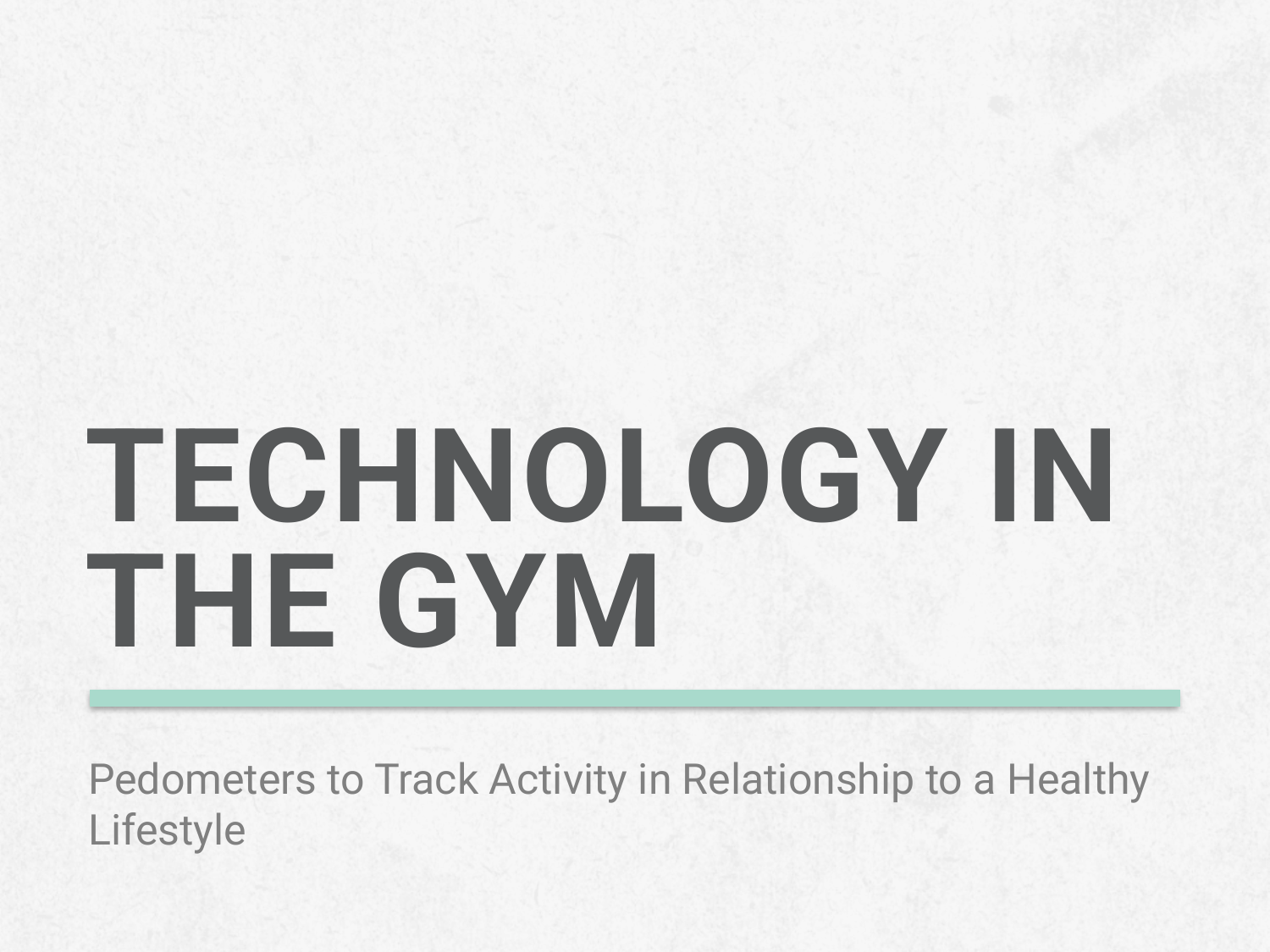

# Technology in the Gym
Pedometers to Track Activity in Relationship to a Healthy Lifestyle